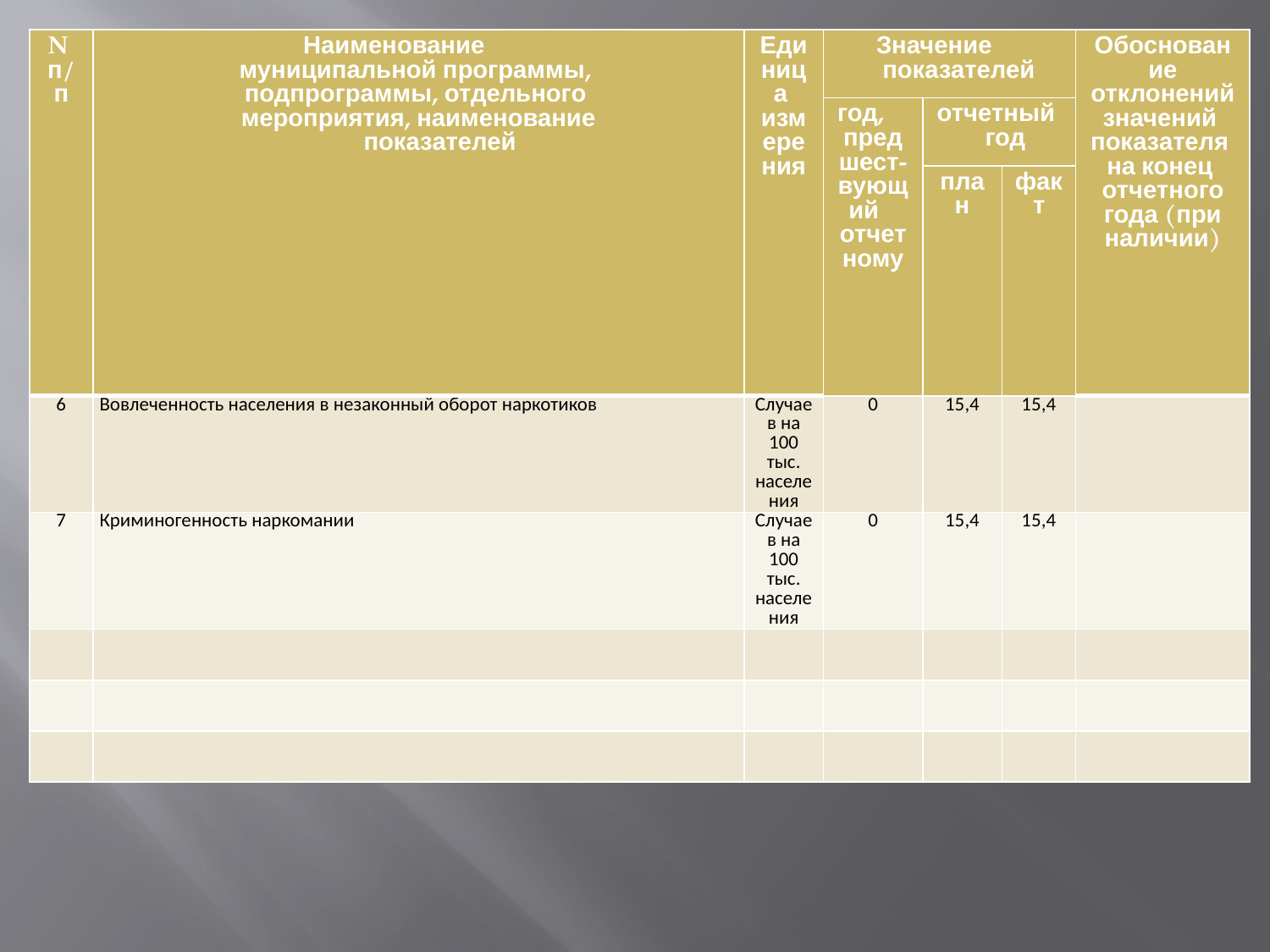

| N п/п | Наименование муниципальной программы, подпрограммы, отдельного мероприятия, наименование показателей | Единица измерения | Значение показателей |  |  | Обоснование отклонений значений показателя на конец отчетного года (при наличии) |
| --- | --- | --- | --- | --- | --- | --- |
|  |  |  | год, предшест- вующий отчетному | отчетный год |  |  |
|  |  |  |  | план | факт |  |
| 6 | Вовлеченность населения в незаконный оборот наркотиков | Случаев на 100 тыс. населения | 0 | 15,4 | 15,4 |  |
| 7 | Криминогенность наркомании | Случаев на 100 тыс. населения | 0 | 15,4 | 15,4 |  |
|  |  |  |  |  |  |  |
|  |  |  |  |  |  |  |
|  |  |  |  |  |  |  |